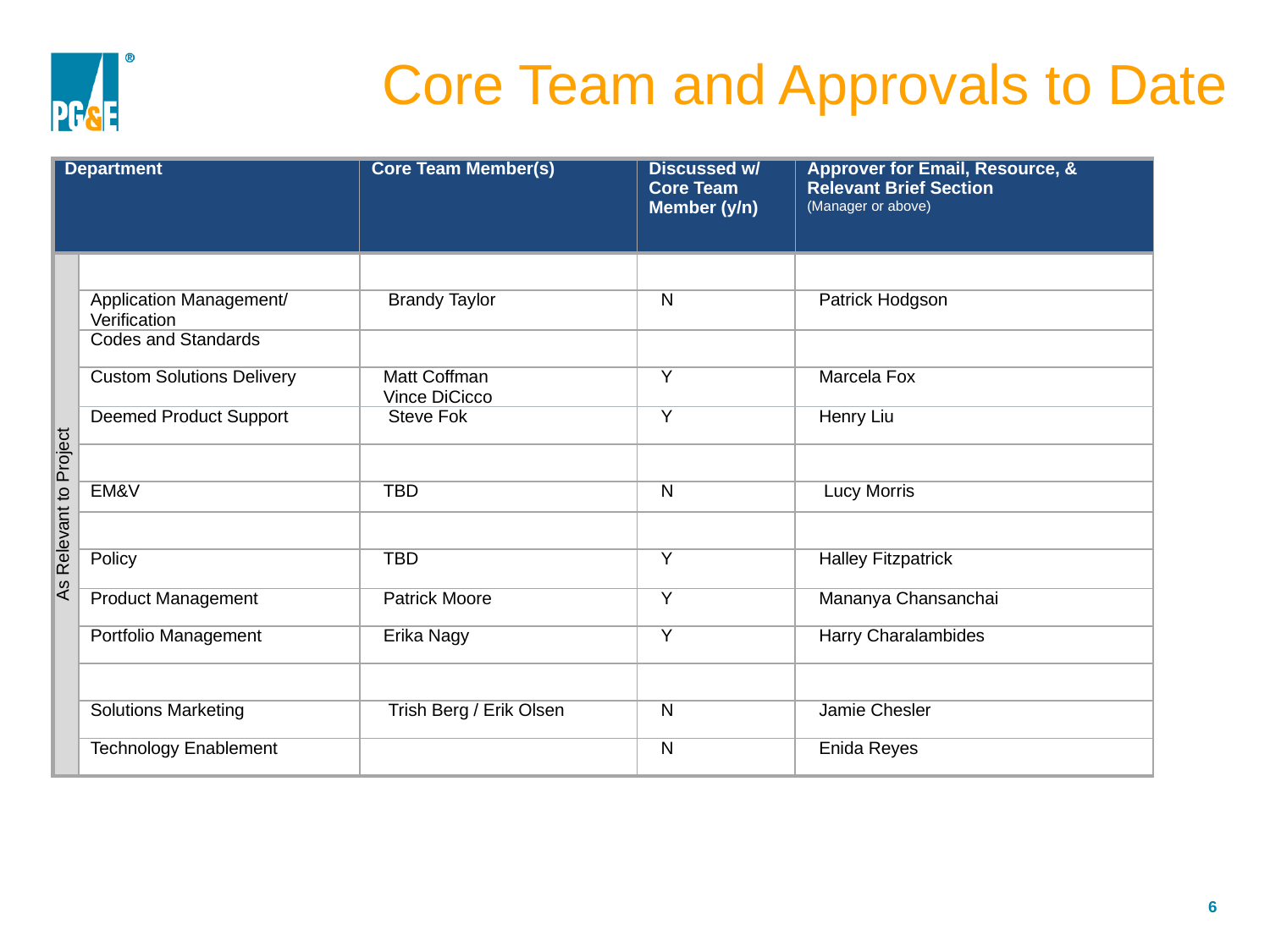

# Core Team and Approvals to Date
| Department |  | Core Team Member(s) | Discussed w/ Core Team Member (y/n) | Approver for Email, Resource, & Relevant Brief Section (Manager or above) |
| --- | --- | --- | --- | --- |
| As Relevant to Project |  |  |  |  |
|  | Application Management/ Verification | Brandy Taylor | N | Patrick Hodgson |
|  | Codes and Standards |  |  |  |
|  | Custom Solutions Delivery | Matt Coffman Vince DiCicco | Y | Marcela Fox |
|  | Deemed Product Support | Steve Fok | Y | Henry Liu |
|  |  |  |  |  |
|  | EM&V | TBD | N | Lucy Morris |
|  |  |  |  |  |
|  | Policy | TBD | Y | Halley Fitzpatrick |
|  | Product Management | Patrick Moore | Y | Mananya Chansanchai |
|  | Portfolio Management | Erika Nagy | Y | Harry Charalambides |
|  |  |  |  |  |
|  | Solutions Marketing | Trish Berg / Erik Olsen | N | Jamie Chesler |
|  | Technology Enablement |  | N | Enida Reyes |